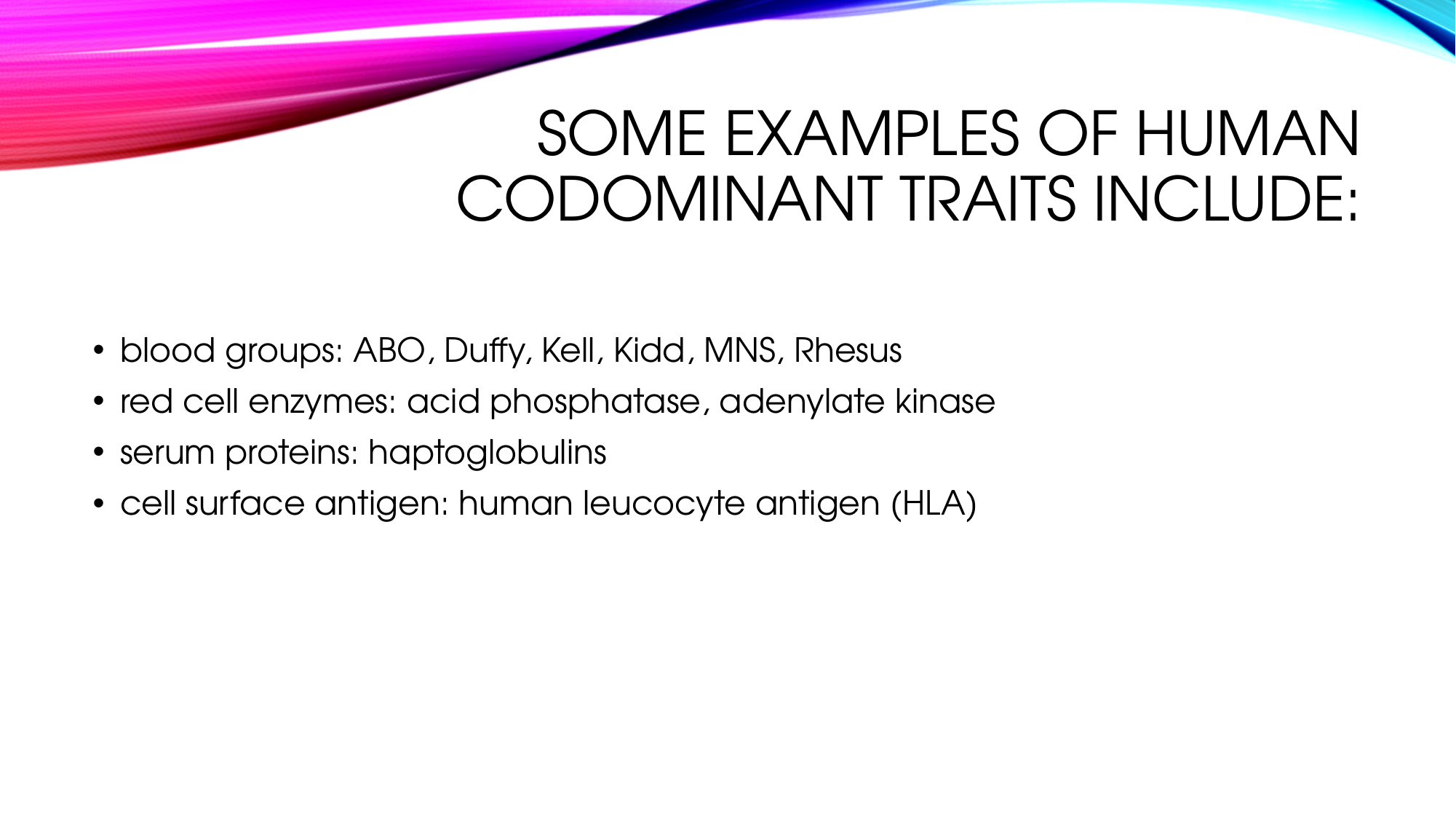

# Some examples of human codominant traits include:
blood groups: ABO, Duffy, Kell, Kidd, MNS, Rhesus
red cell enzymes: acid phosphatase, adenylate kinase
serum proteins: haptoglobulins
cell surface antigen: human leucocyte antigen (HLA)